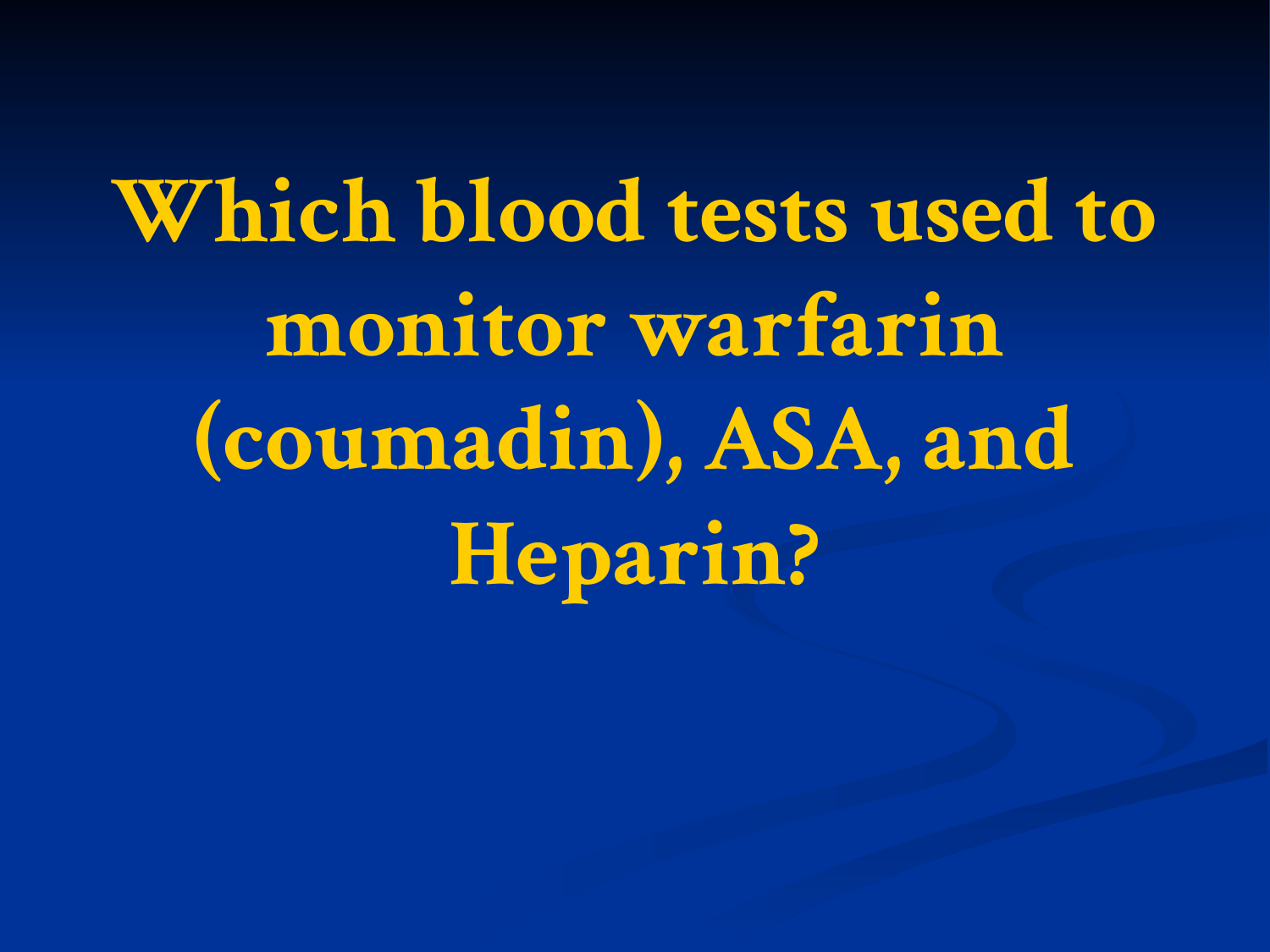

# Which blood tests used to monitor warfarin (coumadin), ASA, and Heparin?